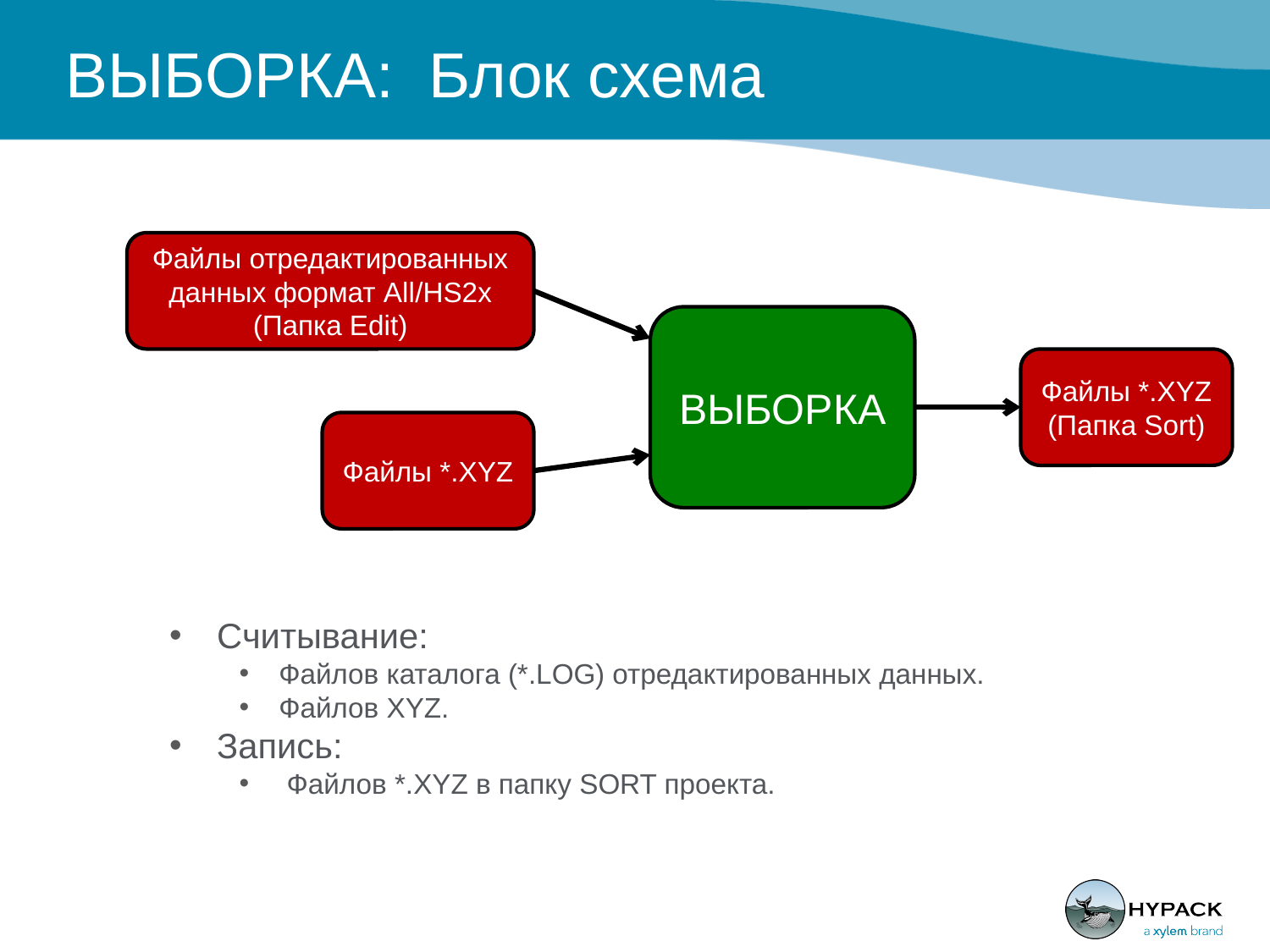

# ВЫБОРКА:  Блок схема
Файлы отредактированных данных формат All/HS2x
(Папка Edit)
ВЫБОРКА
Файлы *.XYZ
(Папка Sort)
Файлы *.XYZ
Считывание:
Файлов каталога (*.LOG) отредактированных данных.
Файлов XYZ.
Запись:
 Файлов *.XYZ в папку SORT проекта.